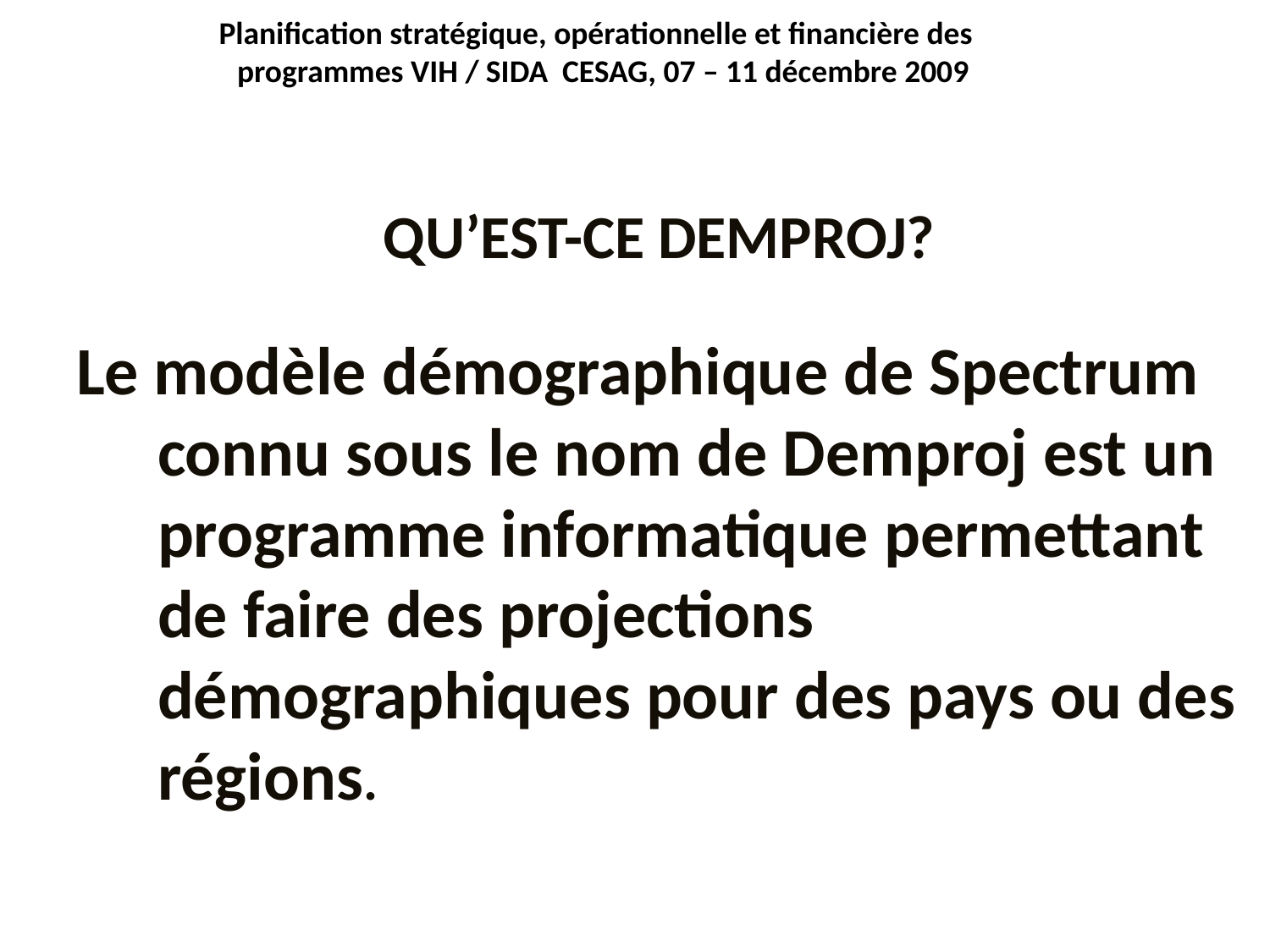

# Planification stratégique, opérationnelle et financière des programmes VIH / SIDA  CESAG, 07 – 11 décembre 2009

QU’EST-CE DEMPROJ?

Le modèle démographique de Spectrum connu sous le nom de Demproj est un programme informatique permettant de faire des projections démographiques pour des pays ou des régions.